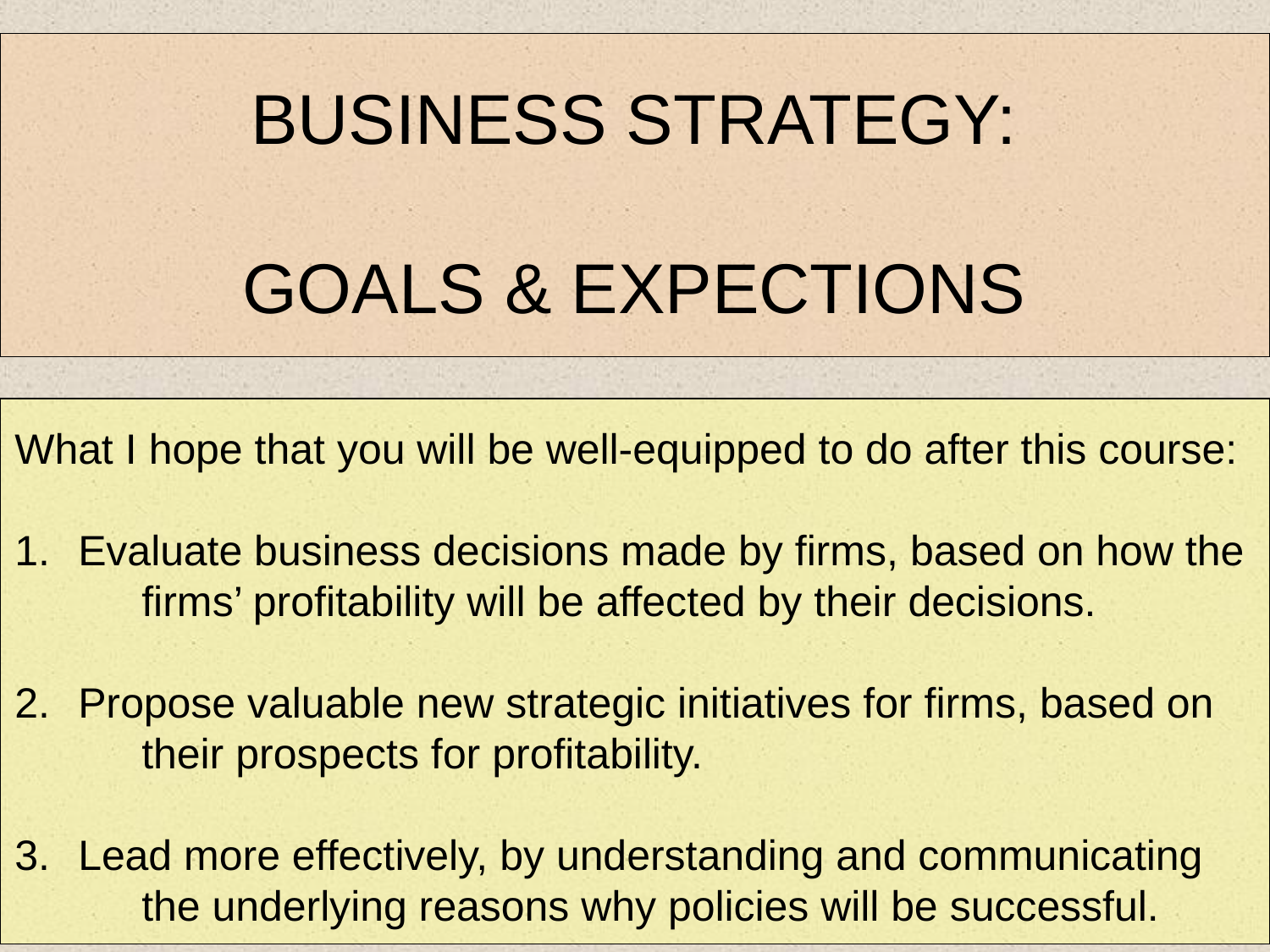

BUSINESS STRATEGY:

GOALS & EXPECTIONS

What I hope that you will be well-equipped to do after this course:

Evaluate business decisions made by firms, based on how the
firms’ profitability will be affected by their decisions.

Propose valuable new strategic initiatives for firms, based on
their prospects for profitability.

Lead more effectively, by understanding and communicating
the underlying reasons why policies will be successful.